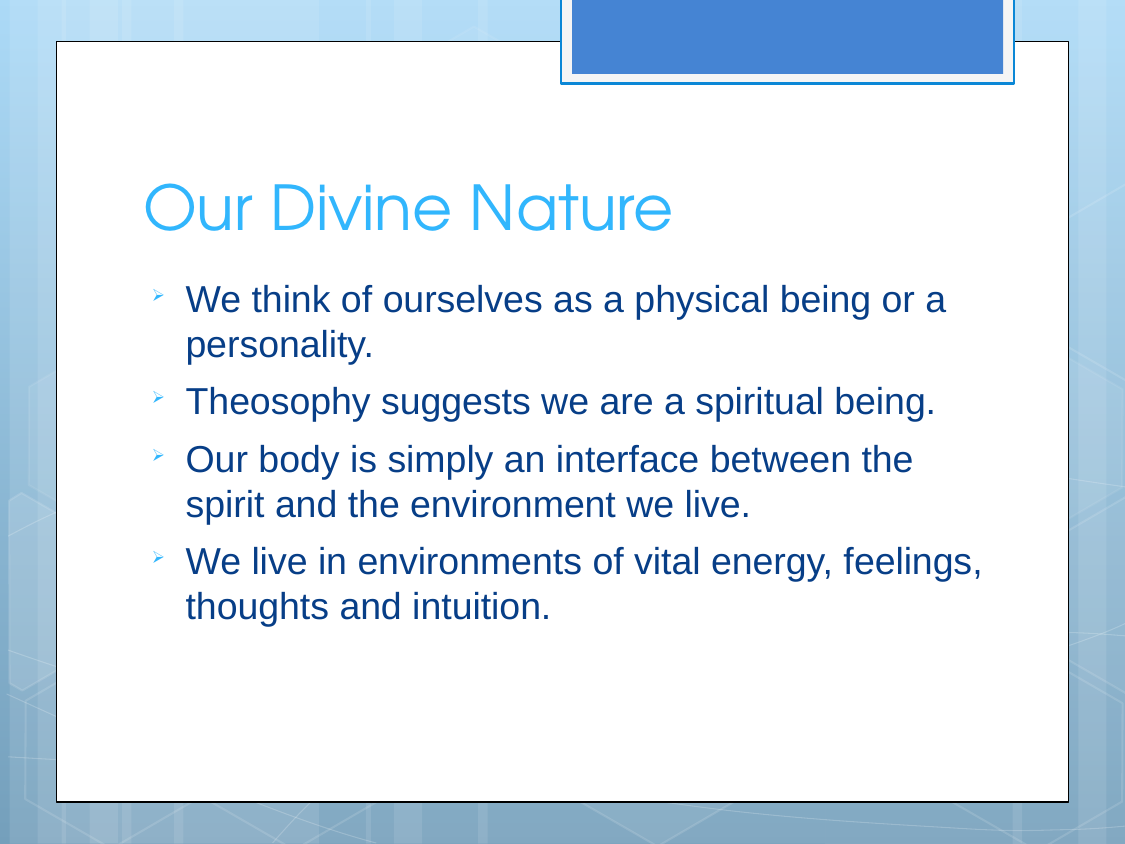

# Our Divine Nature
We think of ourselves as a physical being or a personality.
Theosophy suggests we are a spiritual being.
Our body is simply an interface between the spirit and the environment we live.
We live in environments of vital energy, feelings, thoughts and intuition.